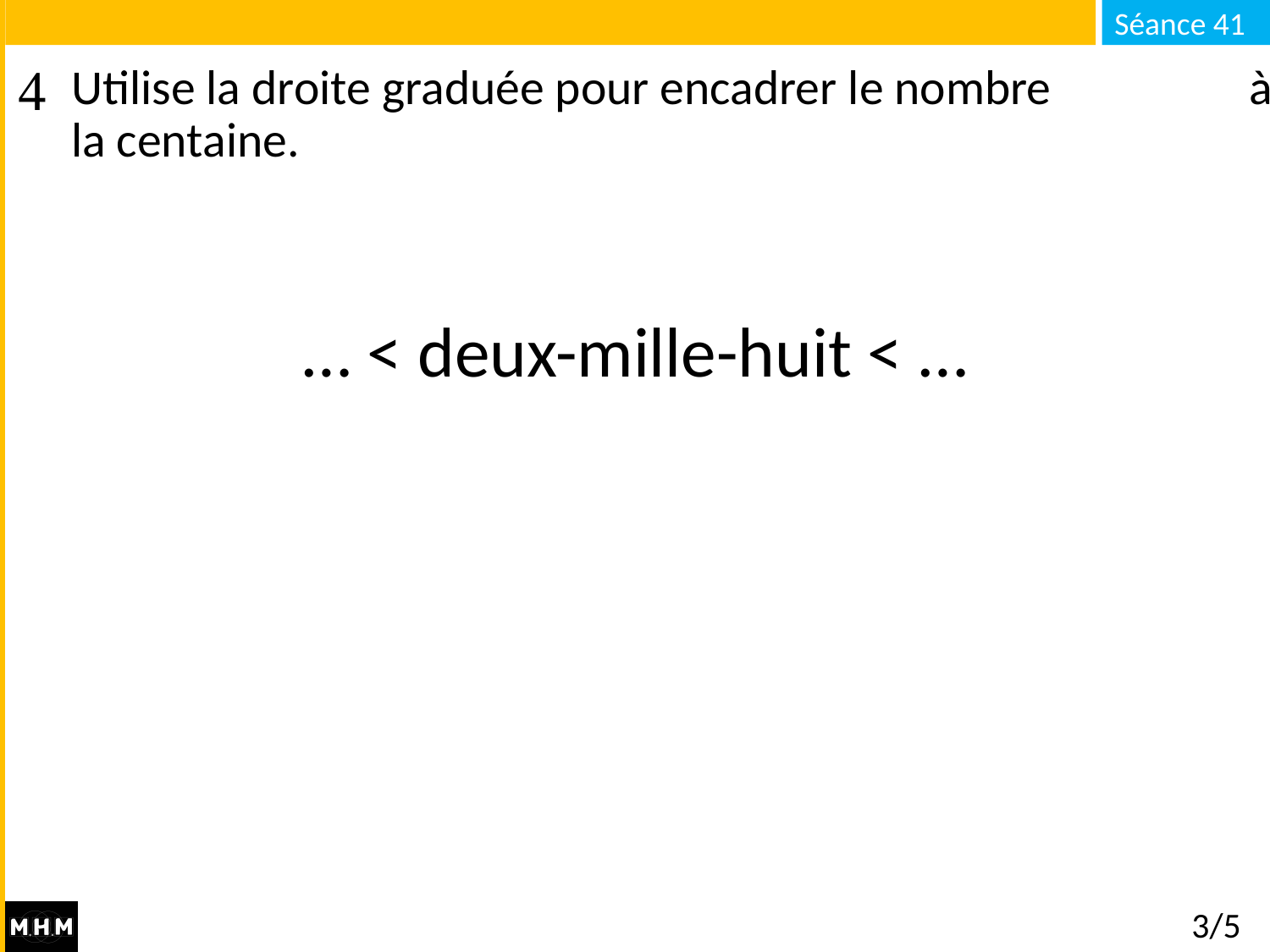

# Utilise la droite graduée pour encadrer le nombre                  à la centaine.
… < deux-mille-huit < …
3/5